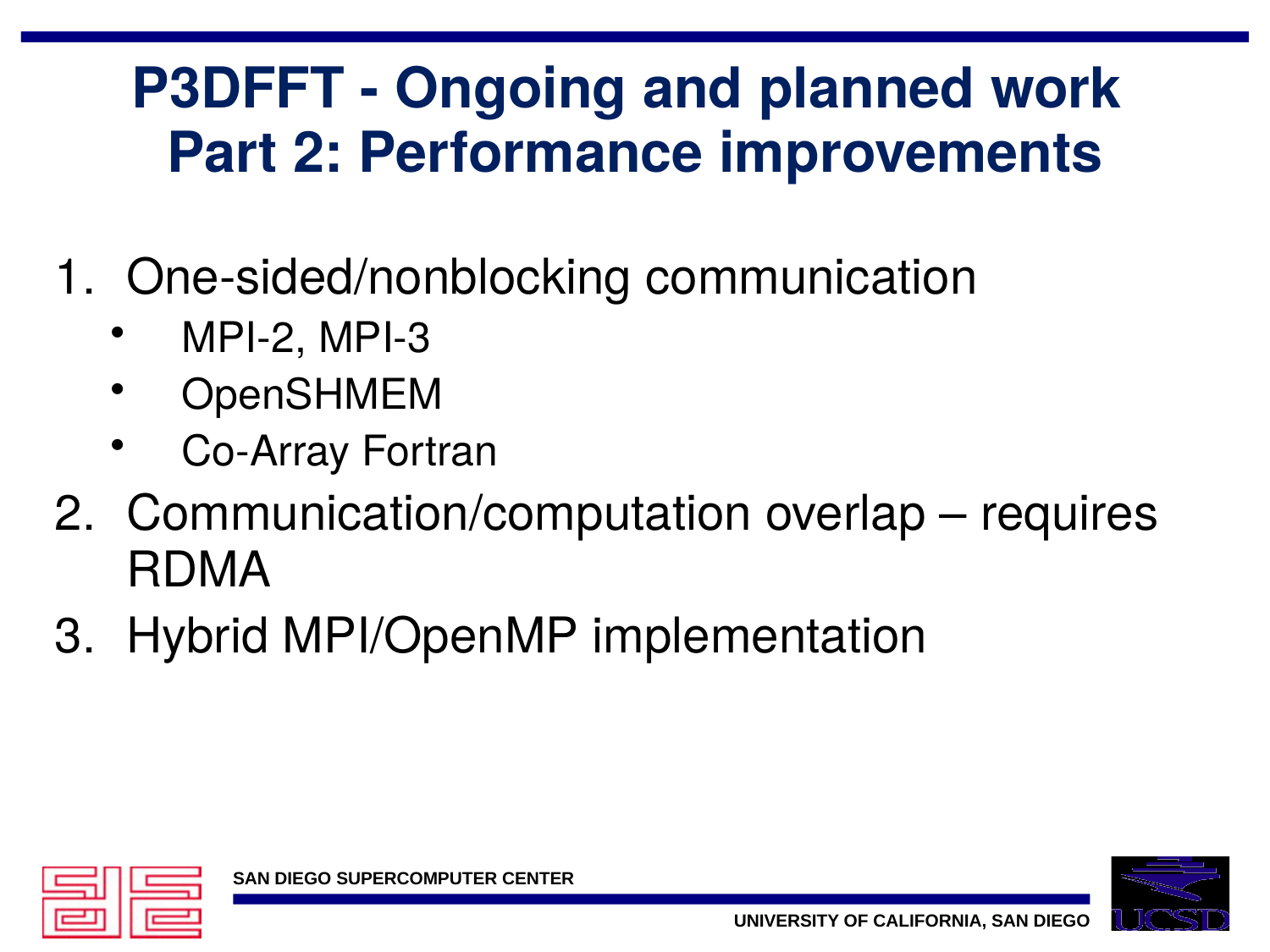

# P3DFFT - Ongoing and planned work Part 2: Performance improvements
One-sided/nonblocking communication
MPI-2, MPI-3
OpenSHMEM
Co-Array Fortran
Communication/computation overlap – requires RDMA
Hybrid MPI/OpenMP implementation